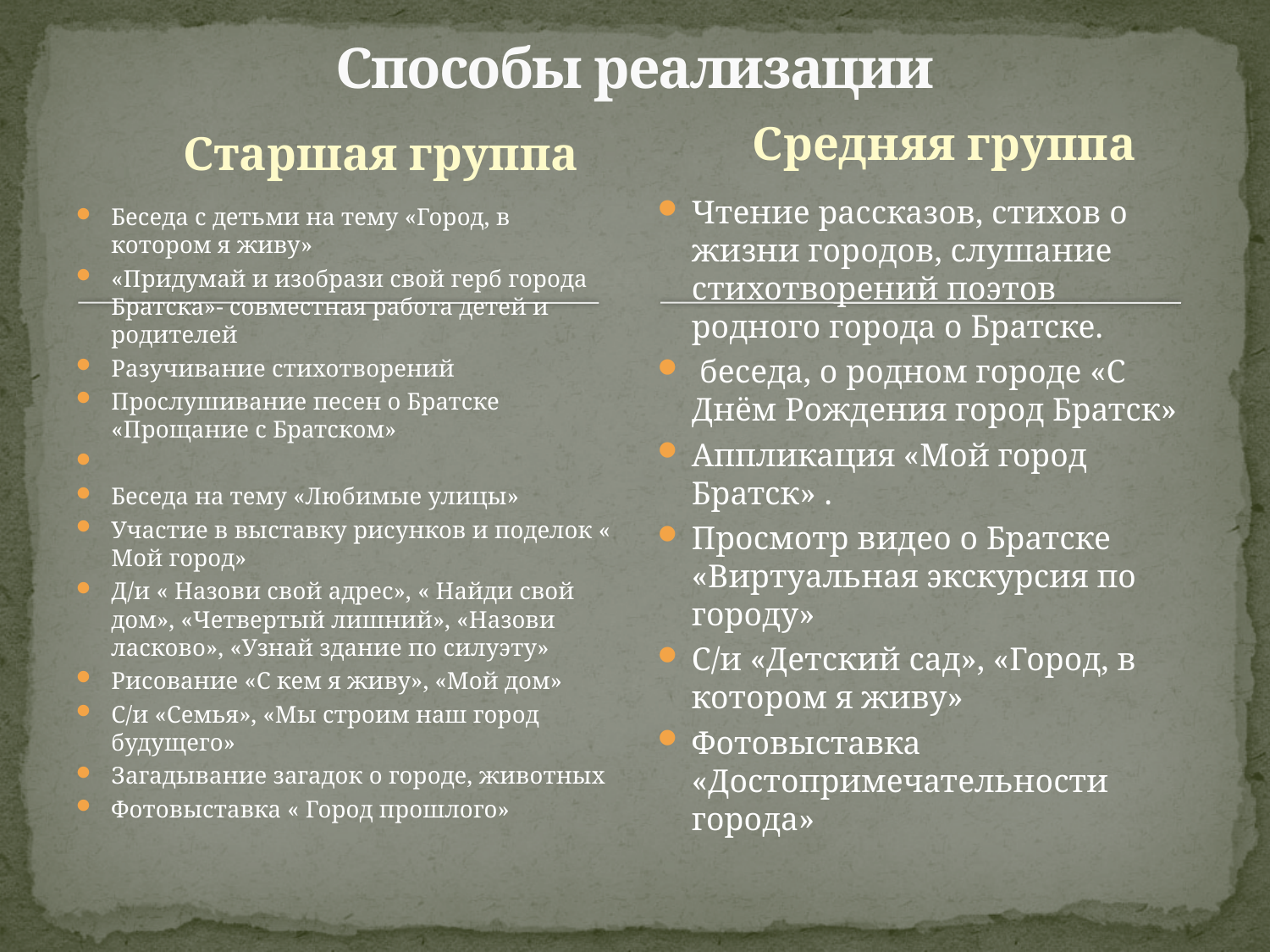

# Способы реализации
        Средняя группа
         Старшая группа
Чтение рассказов, стихов о жизни городов, слушание стихотворений поэтов родного города о Братске.
 беседа, о родном городе «С Днём Рождения город Братск»
Аппликация «Мой город Братск» .
Просмотр видео о Братске «Виртуальная экскурсия по городу»
С/и «Детский сад», «Город, в котором я живу»
Фотовыставка «Достопримечательности города»
Беседа с детьми на тему «Город, в котором я живу»
«Придумай и изобрази свой герб города Братска»- совместная работа детей и родителей
Разучивание стихотворений
Прослушивание песен о Братске «Прощание с Братском»

Беседа на тему «Любимые улицы»
Участие в выставку рисунков и поделок « Мой город»
Д/и « Назови свой адрес», « Найди свой дом», «Четвертый лишний», «Назови ласково», «Узнай здание по силуэту»
Рисование «С кем я живу», «Мой дом»
С/и «Семья», «Мы строим наш город будущего»
Загадывание загадок о городе, животных
Фотовыставка « Город прошлого»